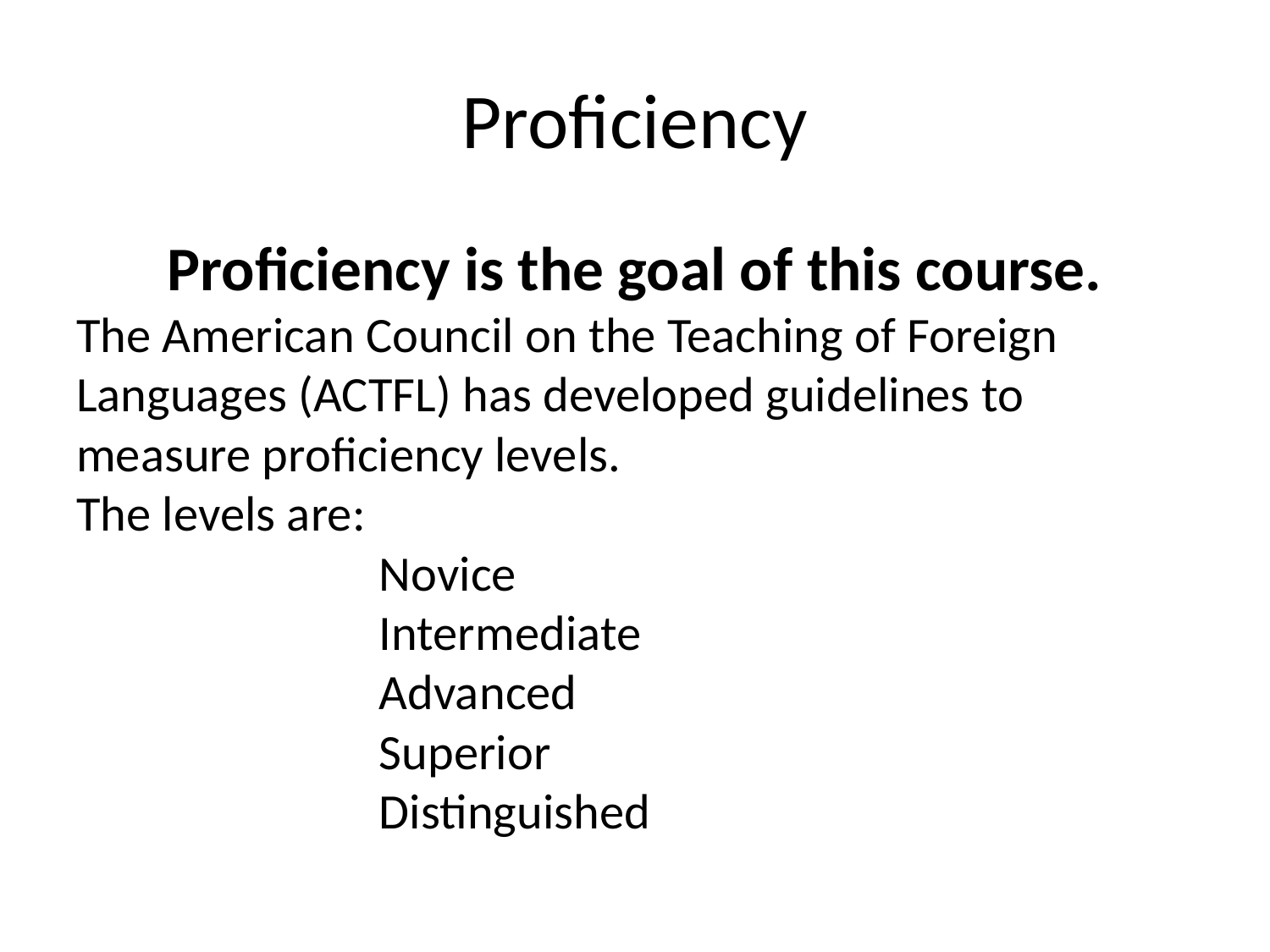

# Proficiency
Proficiency is the goal of this course.
The American Council on the Teaching of Foreign Languages (ACTFL) has developed guidelines to measure proficiency levels.
The levels are:
                           Novice
                           Intermediate
                           Advanced
                           Superior
                           Distinguished